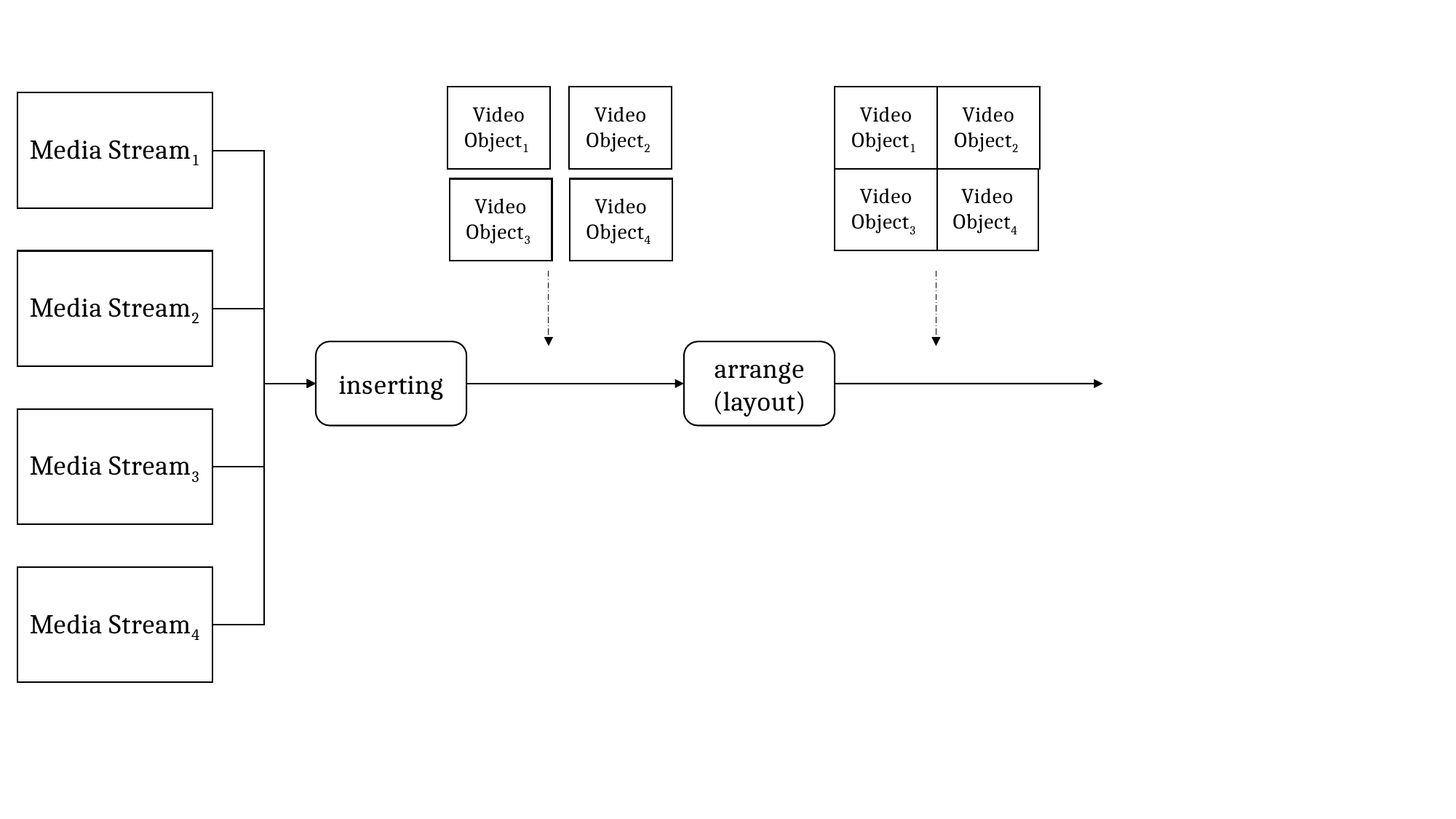

Video Object1
Video Object2
Video Object3
Video Object4
Video Object1
Video Object2
Video Object4
Video Object3
Media Stream1
Media Stream2
arrange (layout)
inserting
Media Stream3
Media Stream4